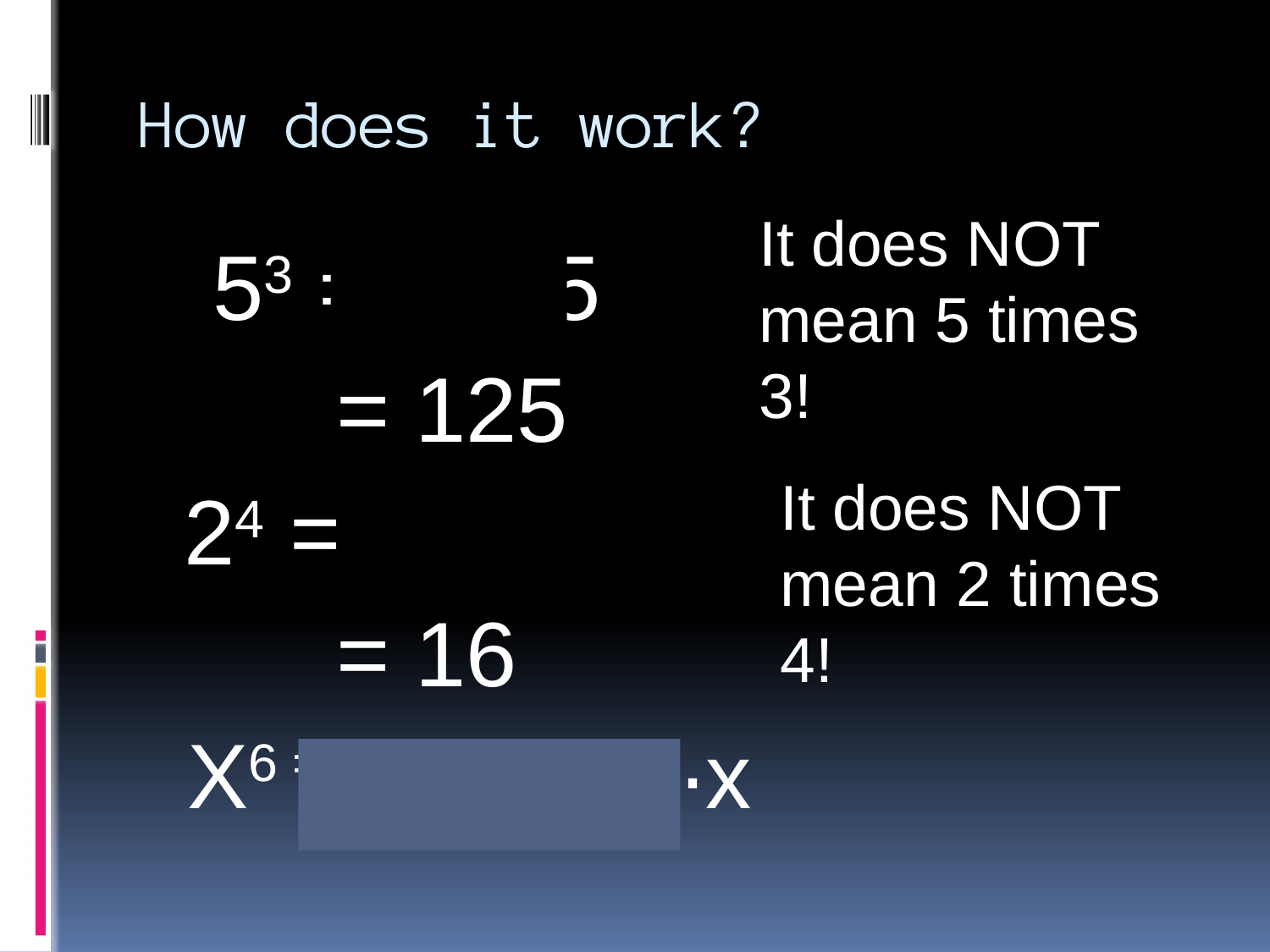

# How does it work?
It does NOT mean 5 times 3!
     53 = 5∙5∙5
		   = 125
	  24 = 2∙2∙2∙2
		   = 16
    X6 = x∙x∙x∙x∙x∙x

It does NOT mean 2 times 4!